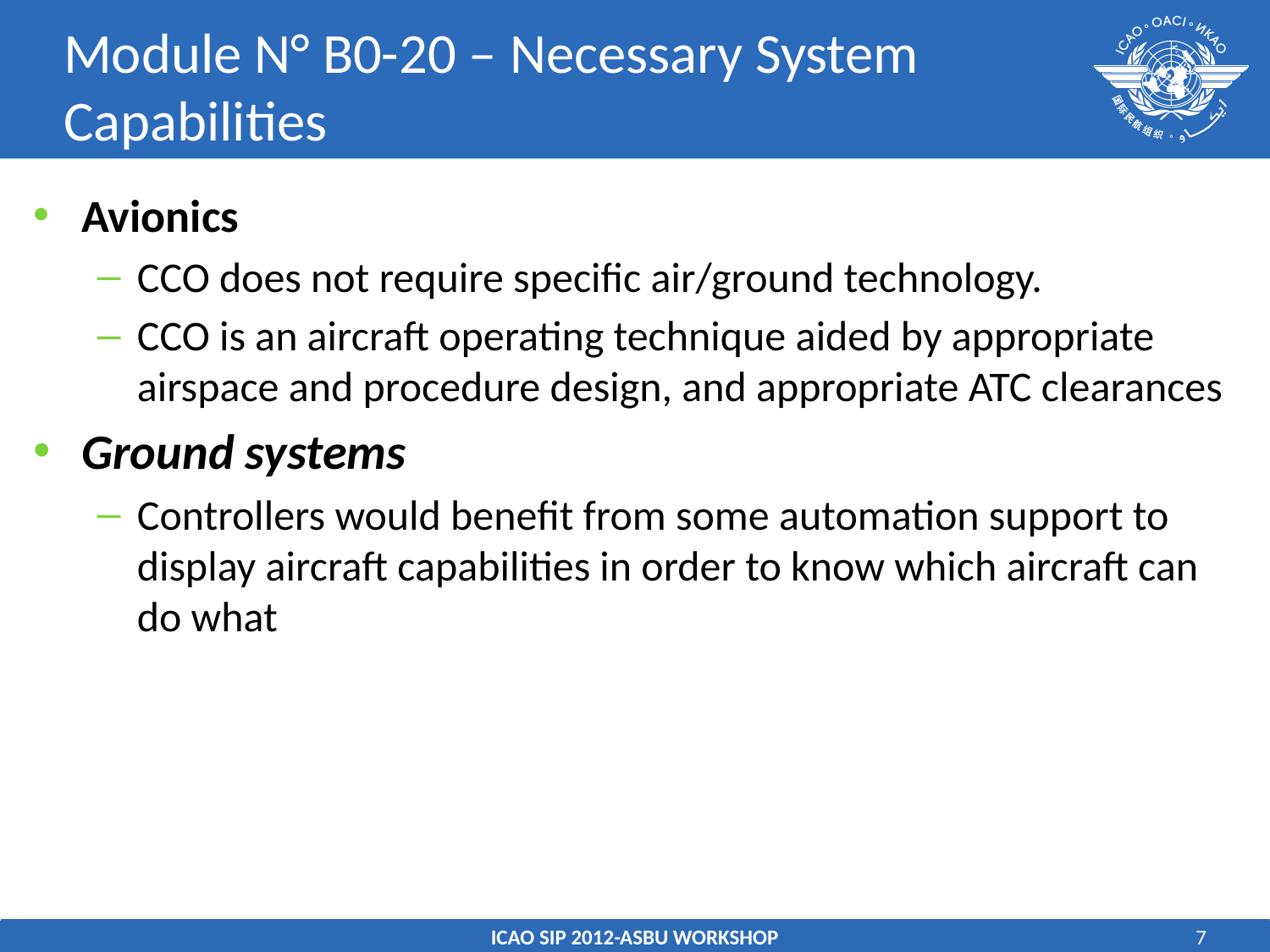

# Module N° B0-20 – Necessary System Capabilities
Avionics
CCO does not require specific air/ground technology.
CCO is an aircraft operating technique aided by appropriate airspace and procedure design, and appropriate ATC clearances
Ground systems
Controllers would benefit from some automation support to display aircraft capabilities in order to know which aircraft can do what
ICAO SIP 2012-ASBU WORKSHOP
7